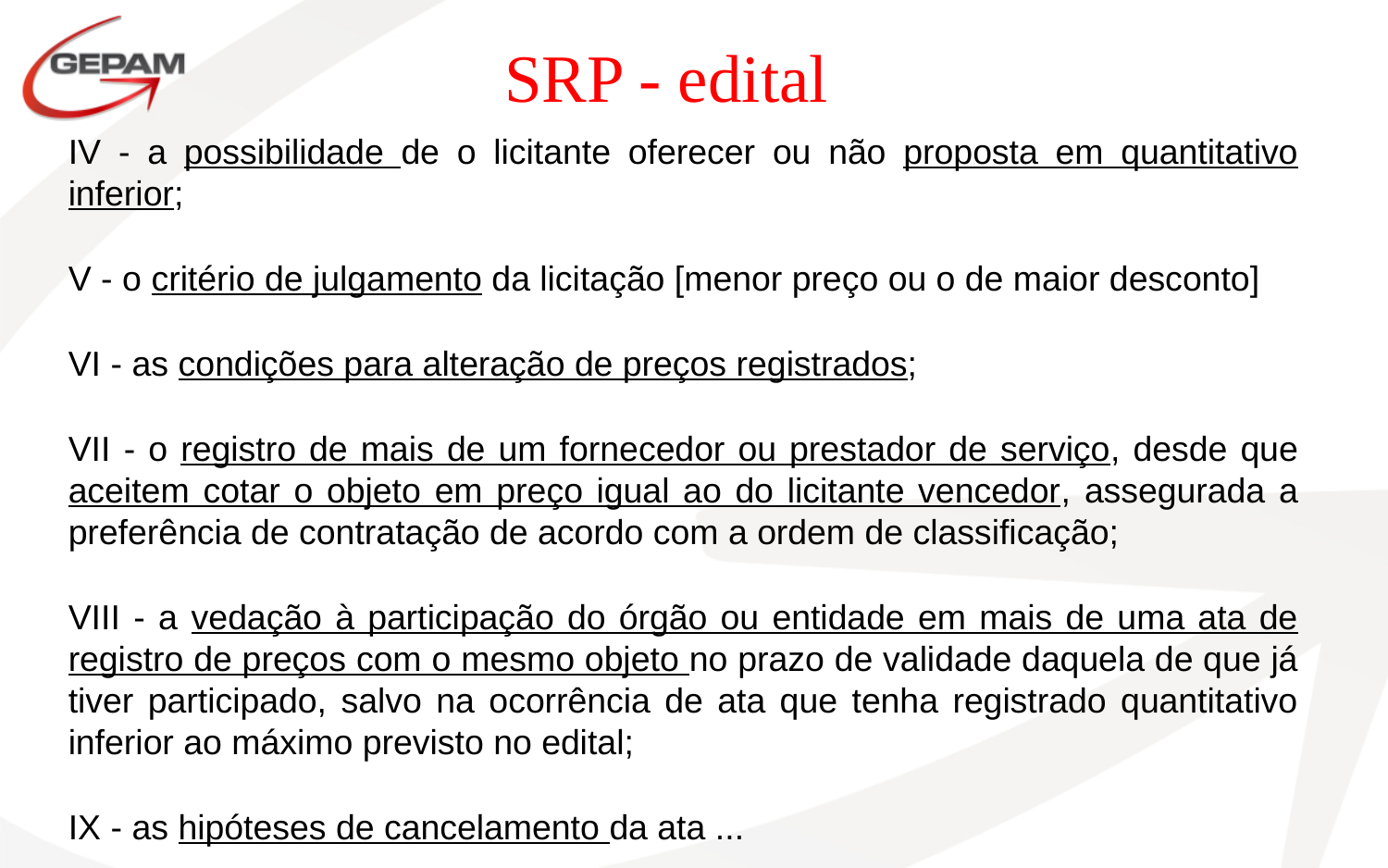

SRP - edital
IV - a possibilidade de o licitante oferecer ou não proposta em quantitativo inferior;
V - o critério de julgamento da licitação [menor preço ou o de maior desconto]
VI - as condições para alteração de preços registrados;
VII - o registro de mais de um fornecedor ou prestador de serviço, desde que aceitem cotar o objeto em preço igual ao do licitante vencedor, assegurada a preferência de contratação de acordo com a ordem de classificação;
VIII - a vedação à participação do órgão ou entidade em mais de uma ata de registro de preços com o mesmo objeto no prazo de validade daquela de que já tiver participado, salvo na ocorrência de ata que tenha registrado quantitativo inferior ao máximo previsto no edital;
IX - as hipóteses de cancelamento da ata ...